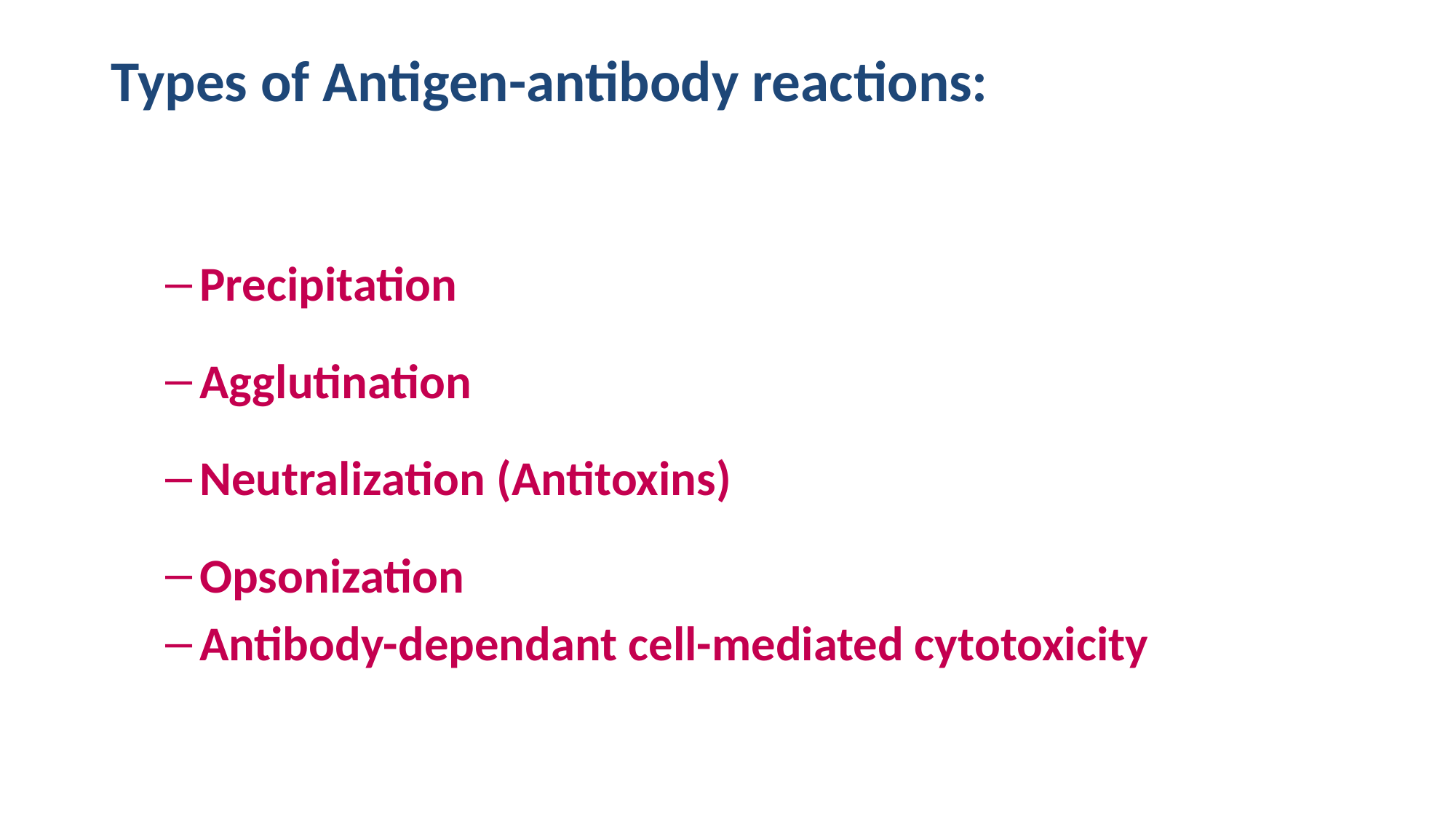

# Types of Antigen-antibody reactions:
Precipitation
Agglutination
Neutralization (Antitoxins)
Opsonization
Antibody-dependant cell-mediated cytotoxicity